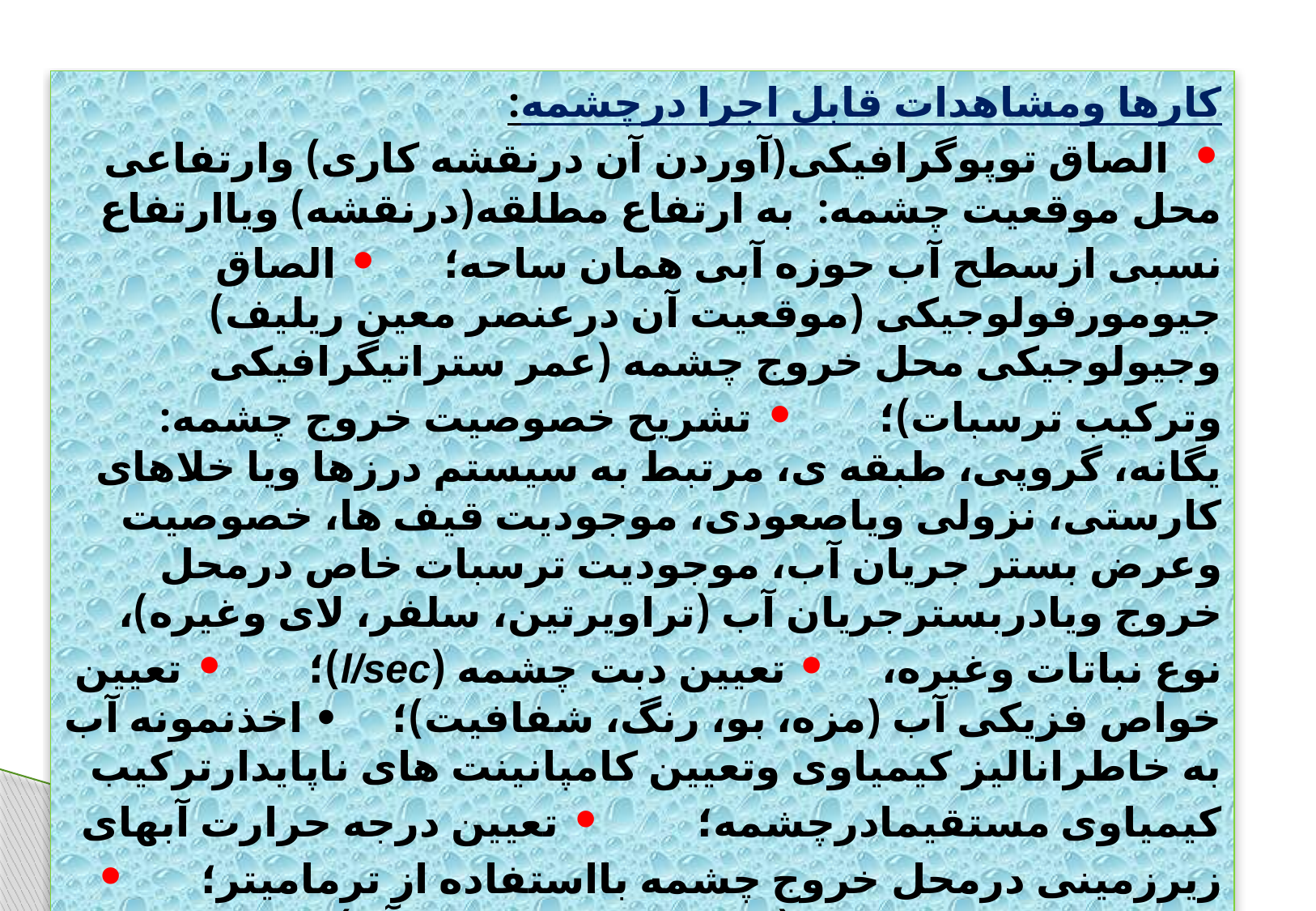

کارها ومشاهدات قابل اجرا درچشمه:
•  الصاق توپوگرافیکی(آوردن آن درنقشه کاری) وارتفاعی محل موقعیت چشمه:  به ارتفاع مطلقه(درنقشه) ویاارتفاع نسبی ازسطح آب حوزه آبی همان ساحه؛      • الصاق جیومورفولوجیکی (موقعیت آن درعنصر معین ریلیف) وجیولوجیکی محل خروج چشمه (عمر ستراتیگرافیکی وترکیب ترسبات)؛        • تشریح خصوصیت خروج چشمه: یگانه، گروپی، طبقه ی، مرتبط به سیستم درزها ویا خلاهای کارستی، نزولی ویاصعودی، موجودیت قیف ها، خصوصیت وعرض بستر جریان آب، موجودیت ترسبات خاص درمحل خروج ویادربسترجریان آب (تراویرتین، سلفر، لای وغیره)، نوع نباتات وغیره،     • تعیین دبت چشمه (l/sec)؛        • تعیین خواص فزیکی آب (مزه، بو، رنگ، شفافیت)؛     • اخذنمونه آب به خاطرانالیز کیمیاوی وتعیین کامپانینت های ناپایدارترکیب کیمیاوی مستقیمادرچشمه؛         • تعیین درجه حرارت آبهای زیرزمینی درمحل خروج چشمه بااستفاده از ترمامیتر؛       • مشخصه ساختارکاپتاژ (درصورت موجودیت آن)، حالت سانیتاری (حفظ الصحوی) محل خروج؛         • مشخصه رژیم چشمه واستفاده عملی ازآن (درصورت وضع مشاهدات خاص ویا پرس وپال از ساکنان محل).